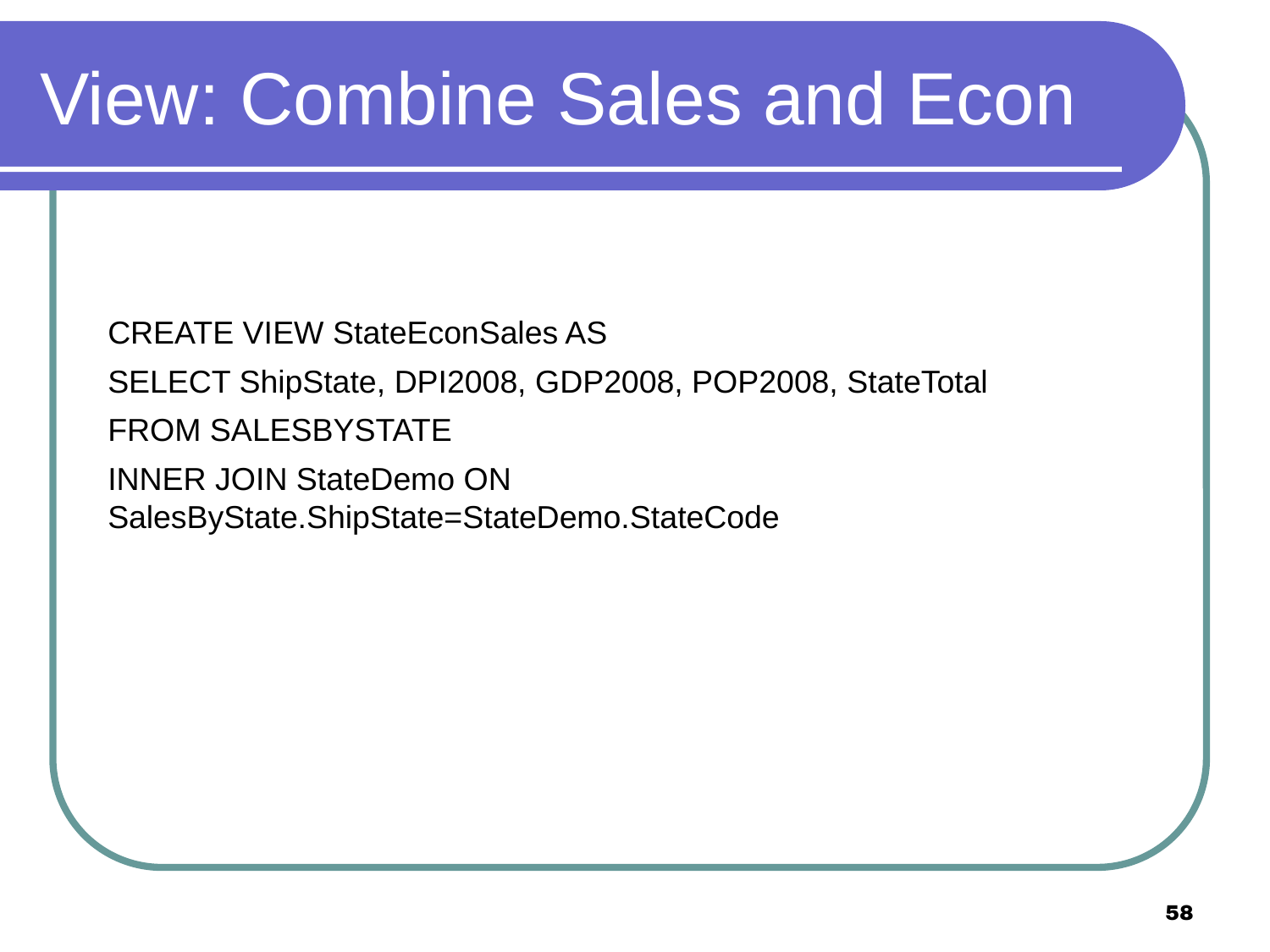

# View: Combine Sales and Econ
CREATE VIEW StateEconSales AS
SELECT ShipState, DPI2008, GDP2008, POP2008, StateTotal
FROM SALESBYSTATE
INNER JOIN StateDemo ON SalesByState.ShipState=StateDemo.StateCode
58